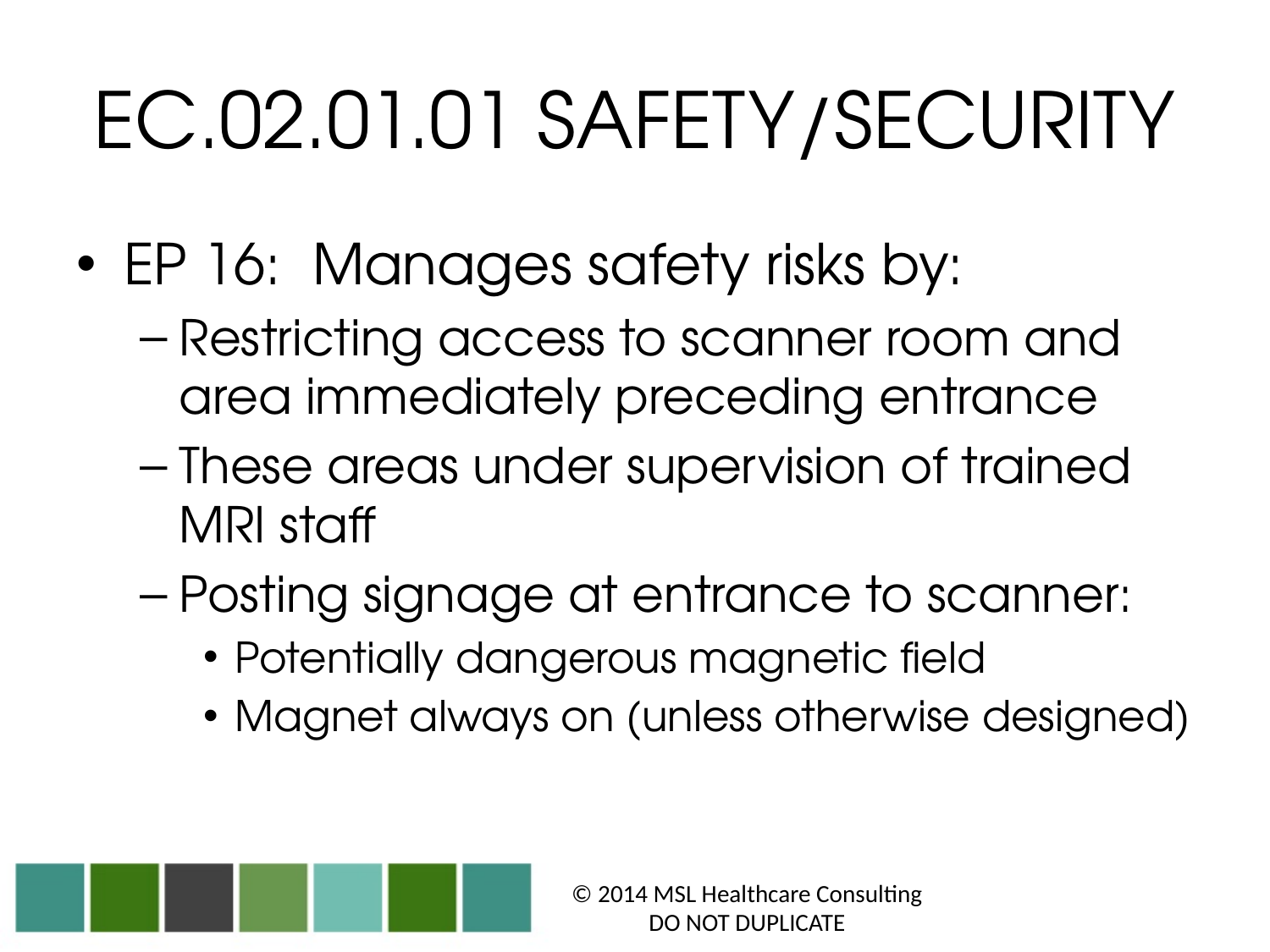

# EC.02.01.01 SAFETY/SECURITY
EP 16:  Manages safety risks by:
Restricting access to scanner room and area immediately preceding entrance
These areas under supervision of trained MRI staff
Posting signage at entrance to scanner:
Potentially dangerous magnetic field
Magnet always on (unless otherwise designed)
© 2014 MSL Healthcare Consulting
DO NOT DUPLICATE